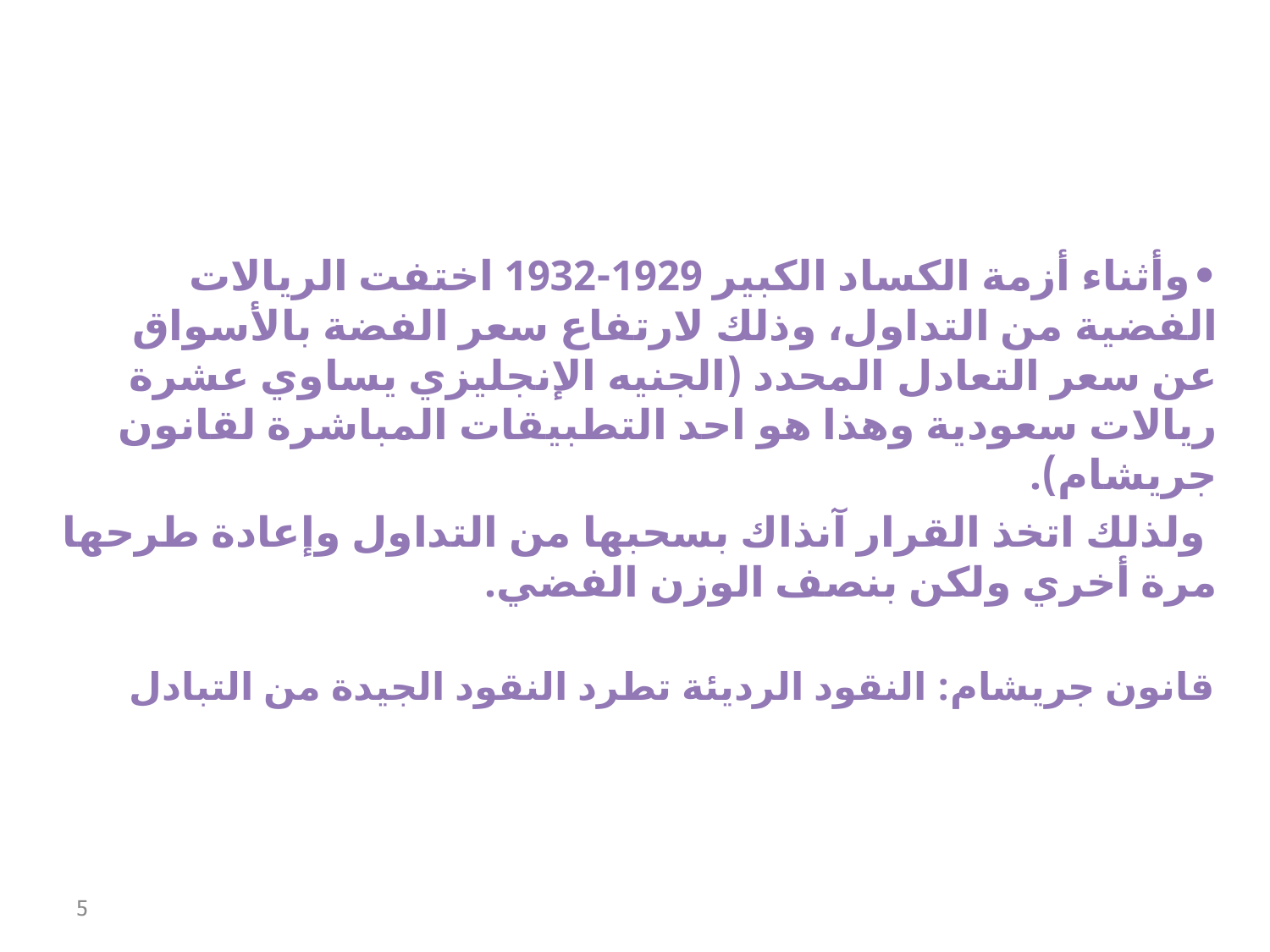

•	وأثناء أزمة الكساد الكبير 1929-1932 اختفت الريالات الفضية 	من التداول، وذلك لارتفاع سعر الفضة بالأسواق عن سعر التعادل 	المحدد (الجنيه الإنجليزي يساوي عشرة ريالات سعودية وهذا هو 	احد التطبيقات المباشرة لقانون جريشام).
 ولذلك اتخذ القرار آنذاك بسحبها من التداول وإعادة طرحها مرة أخري ولكن بنصف الوزن الفضي.
	قانون جريشام: النقود الرديئة تطرد النقود الجيدة من التبادل
5